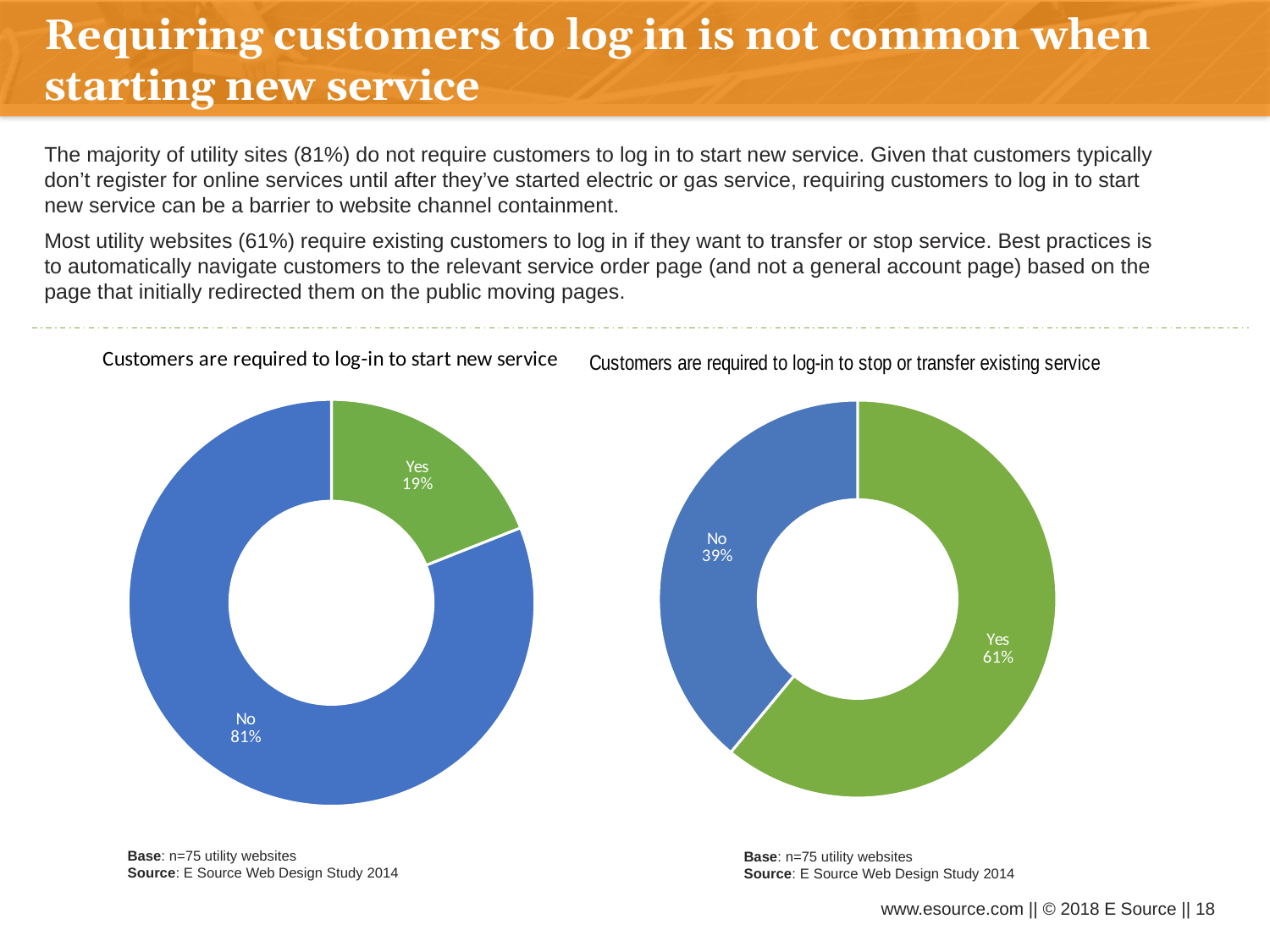

# Requiring customers to log in is not common when starting new service
The majority of utility sites (81%) do not require customers to log in to start new service. Given that customers typically don’t register for online services until after they’ve started electric or gas service, requiring customers to log in to start new service can be a barrier to website channel containment.
Most utility websites (61%) require existing customers to log in if they want to transfer or stop service. Best practices is to automatically navigate customers to the relevant service order page (and not a general account page) based on the page that initially redirected them on the public moving pages.

### Chart: Customers are required to log-in to stop or transfer existing service

| Category |  |
|---|---|
| Yes | 0.61 |
| No | 0.39 |
Base: n=75 utility websites
Source: E Source Web Design Study 2014

### Chart: Customers are required to log-in to start new service

| Category |  |
|---|---|
| Yes | 0.19 |
| No | 0.81 |
Base: n=75 utility websites
Source: E Source Web Design Study 2014